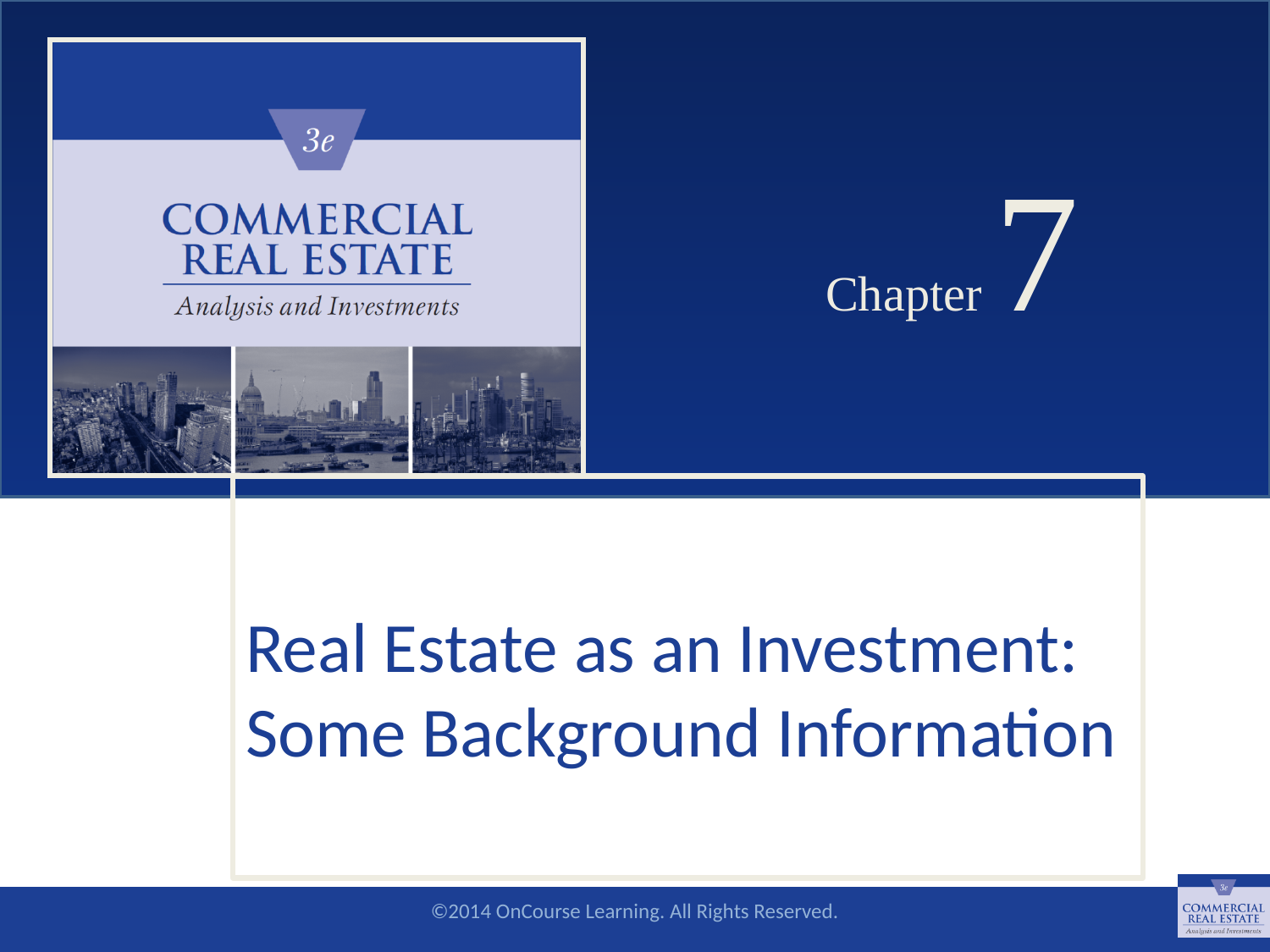

# Chapter 7
Real Estate as an Investment: Some Background Information
SLIDE 1